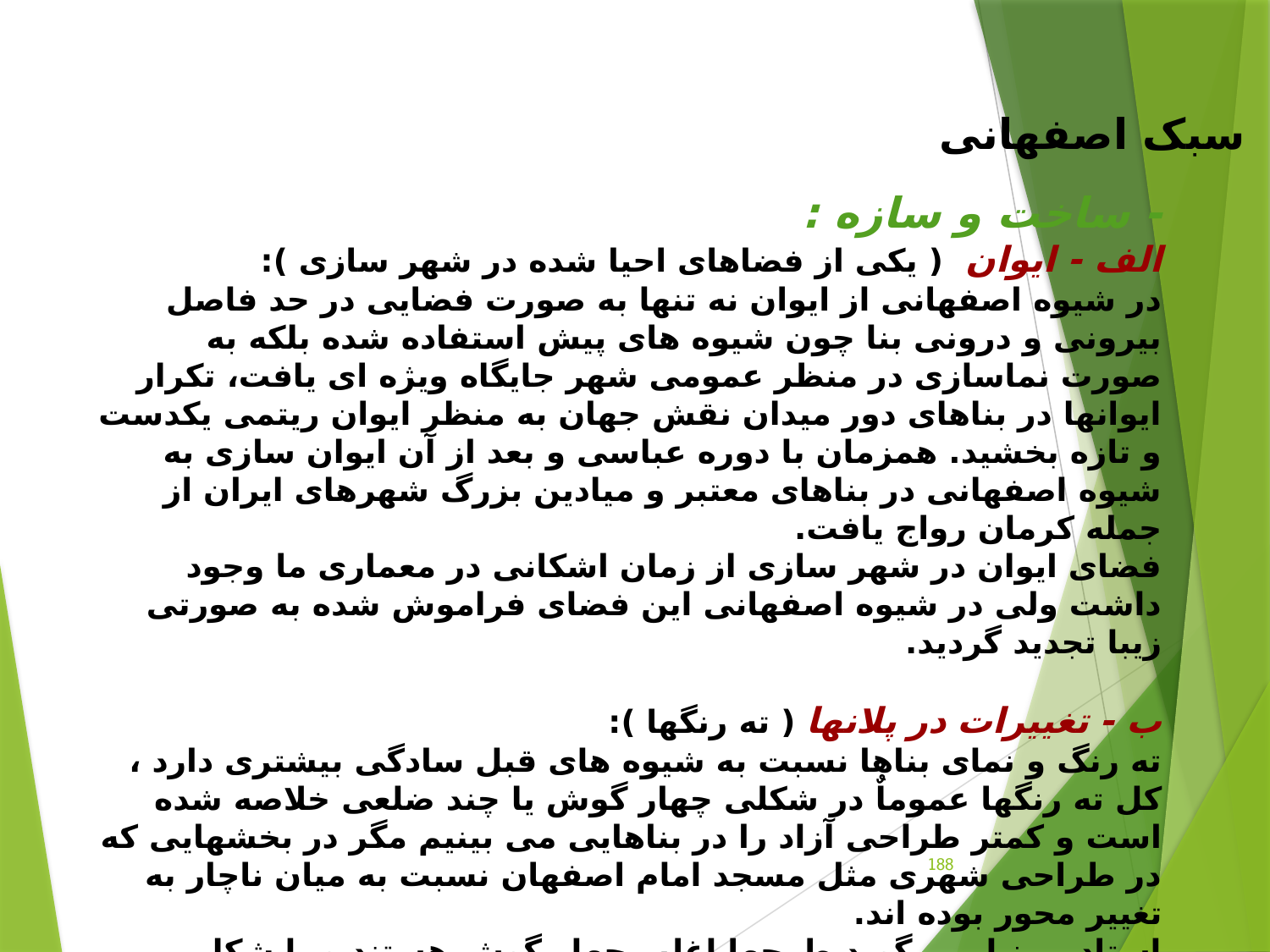

سبک اصفهانی
- ساخت و سازه :
الف - ایوان  ( یکی از فضاهای احیا شده در شهر سازی ):
در شیوه اصفهانی از ایوان نه تنها به صورت فضایی در حد فاصل بیرونی و درونی بنا چون شیوه های پیش استفاده شده بلکه به صورت نماسازی در منظر عمومی شهر جایگاه ویژه ای یافت، تکرار ایوانها در بناهای دور میدان نقش جهان به منظر ایوان ریتمی یکدست و تازه بخشید. همزمان با دوره عباسی و بعد از آن ایوان سازی به شیوه اصفهانی در بناهای معتبر و میادین بزرگ شهرهای ایران از جمله کرمان رواج یافت.
فضای ایوان در شهر سازی از زمان اشکانی در معماری ما وجود داشت ولی در شیوه اصفهانی این فضای فراموش شده به صورتی زیبا تجدید گردید.

ب - تغییرات در پلانها ( ته رنگها ):
ته رنگ و نمای بناها نسبت به شیوه های قبل سادگی بیشتری دارد ، کل ته رنگها عموماٌ در شکلی چهار گوش یا چند ضلعی خلاصه شده است و کمتر طراحی آزاد را در بناهایی می بینیم مگر در بخشهایی که در طراحی شهری مثل مسجد امام اصفهان نسبت به میان ناچار به تغییر محور بوده اند.
استاد پیرنیا می گوید طرحها اغلب چهار گوش هستند و یا شکل هندسی شکسته دارند و از نخیز و نهاز ( تو رفتگی و بیرون زدگی در پلان ) برخلاف شیوه آذری در اینجا نمی بینیم.
188